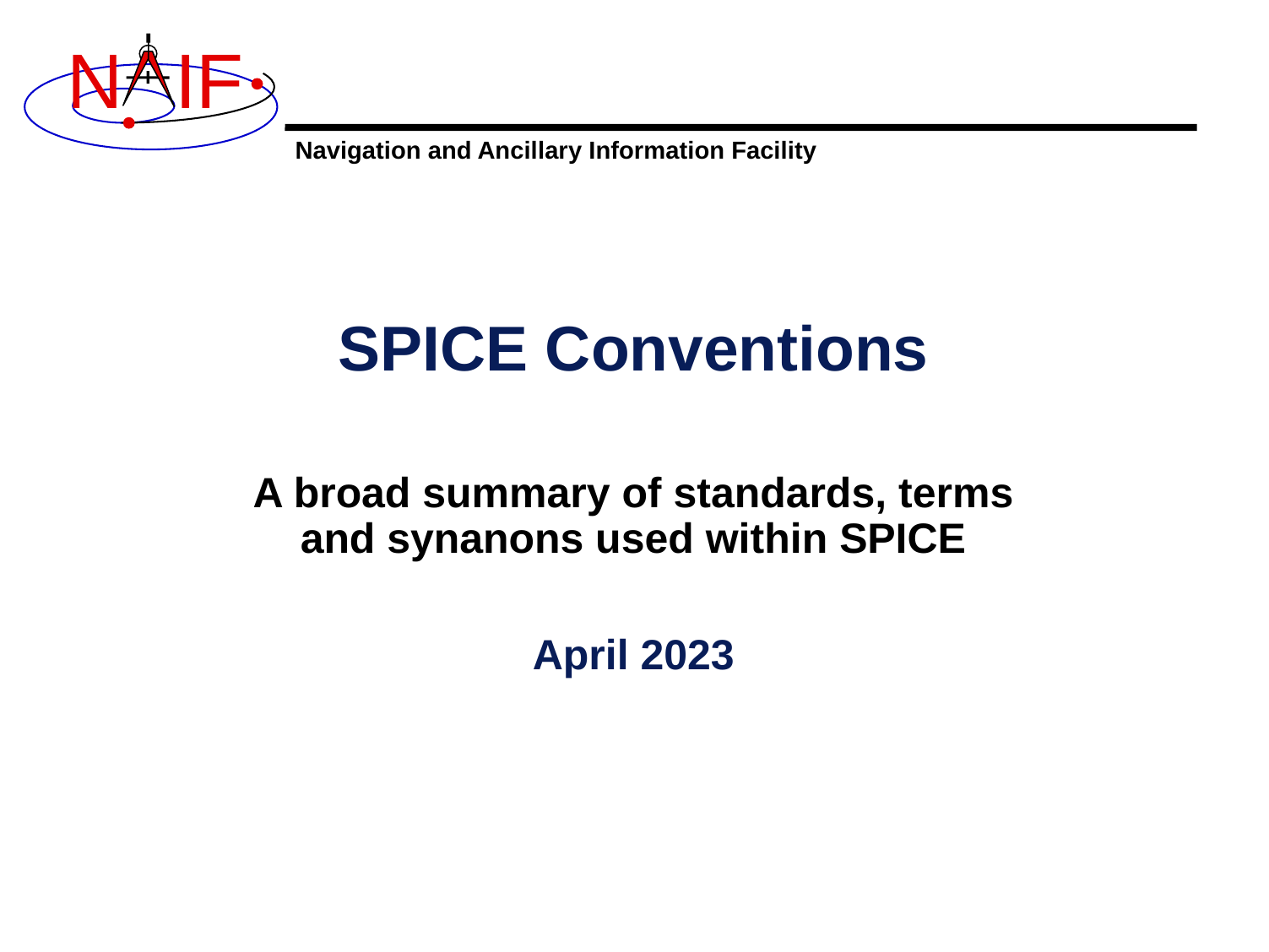

# SPICE Conventions
A broad summary of standards, terms and synanons used within SPICE

April 2023